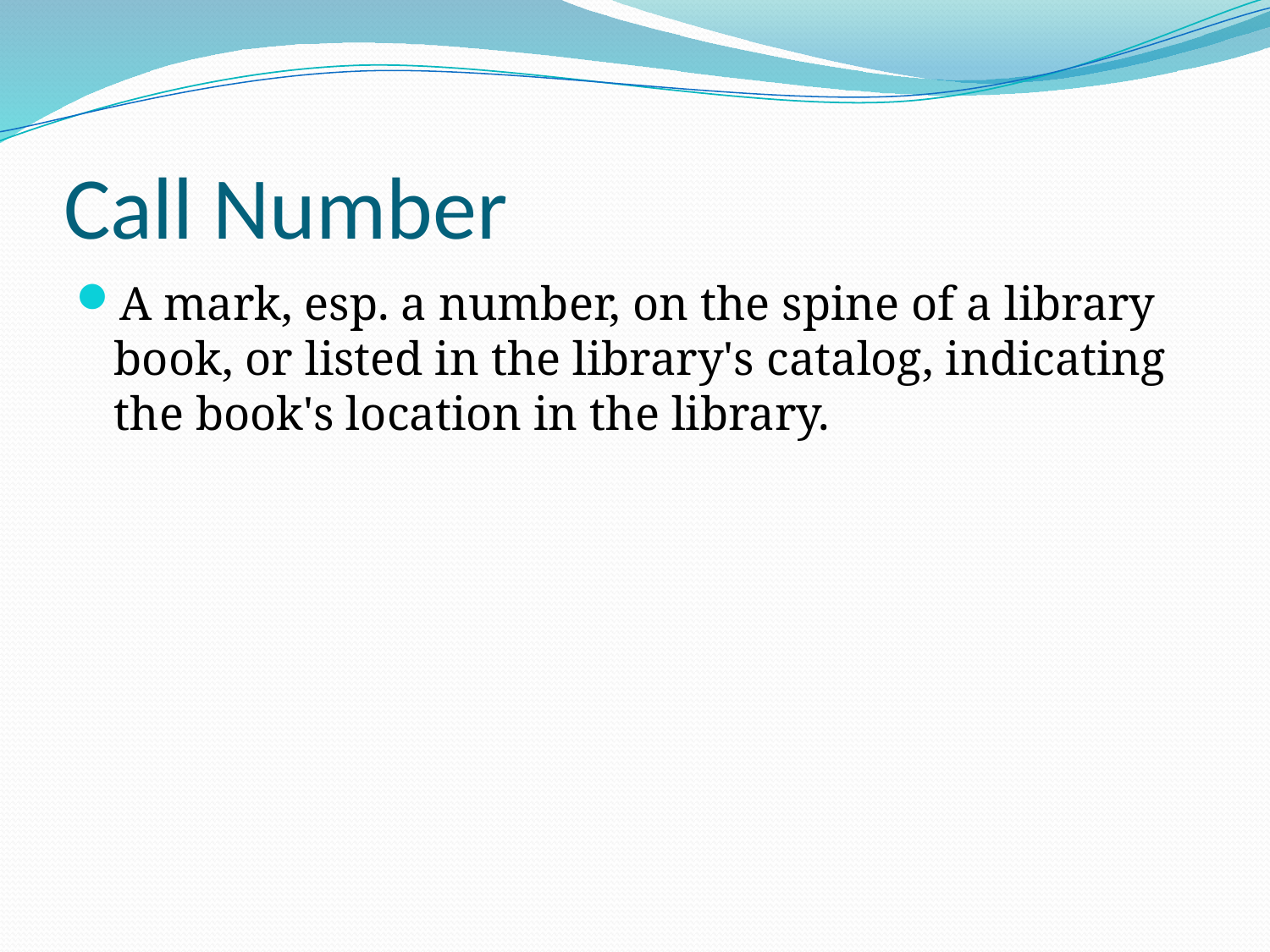

# Call Number
A mark, esp. a number, on the spine of a library book, or listed in the library's catalog, indicating the book's location in the library.